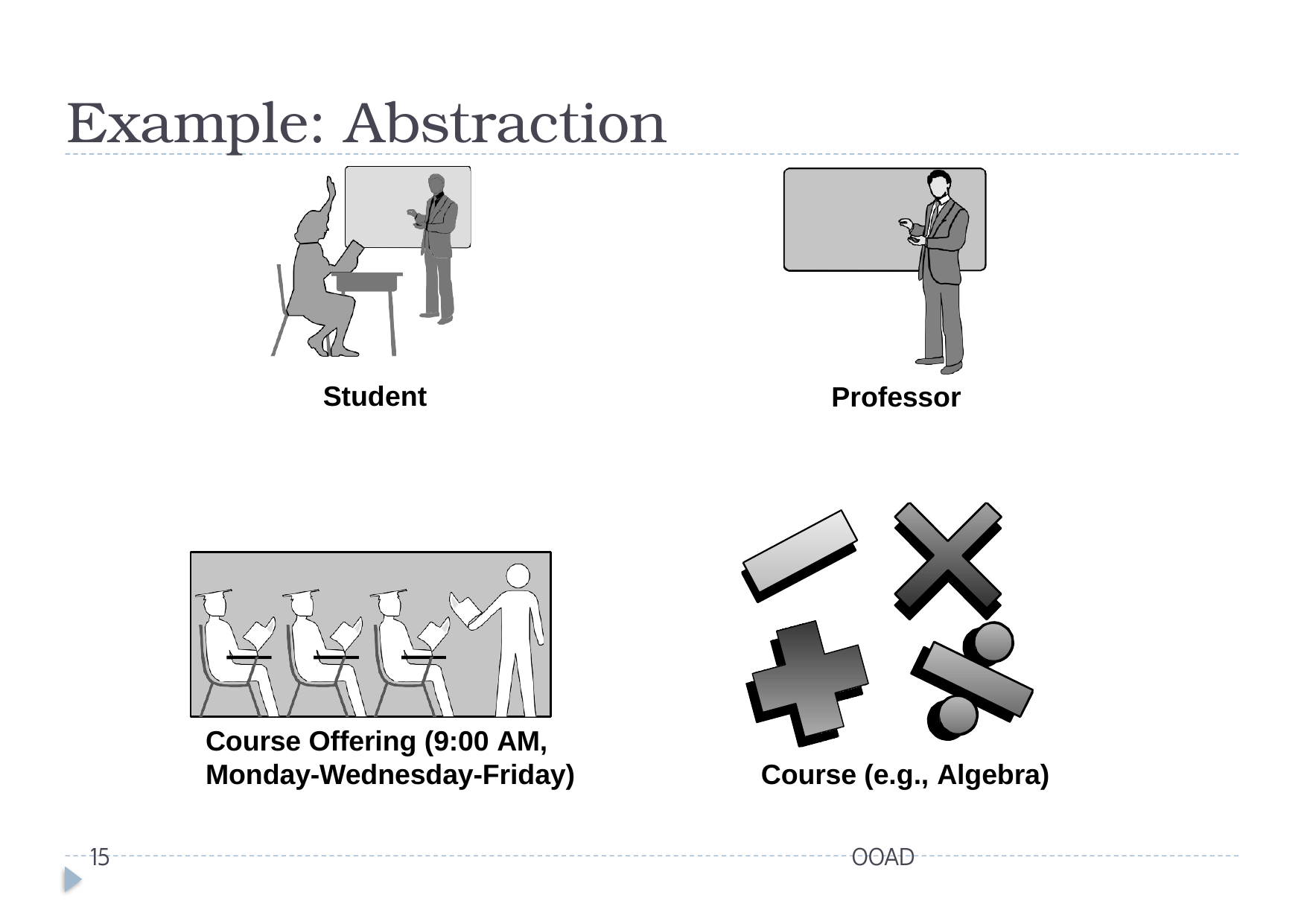

# Example: Abstraction

Student
Professor

Course Offering (9:00 AM,  Monday-Wednesday-Friday)

Course (e.g., Algebra)
15
OOAD